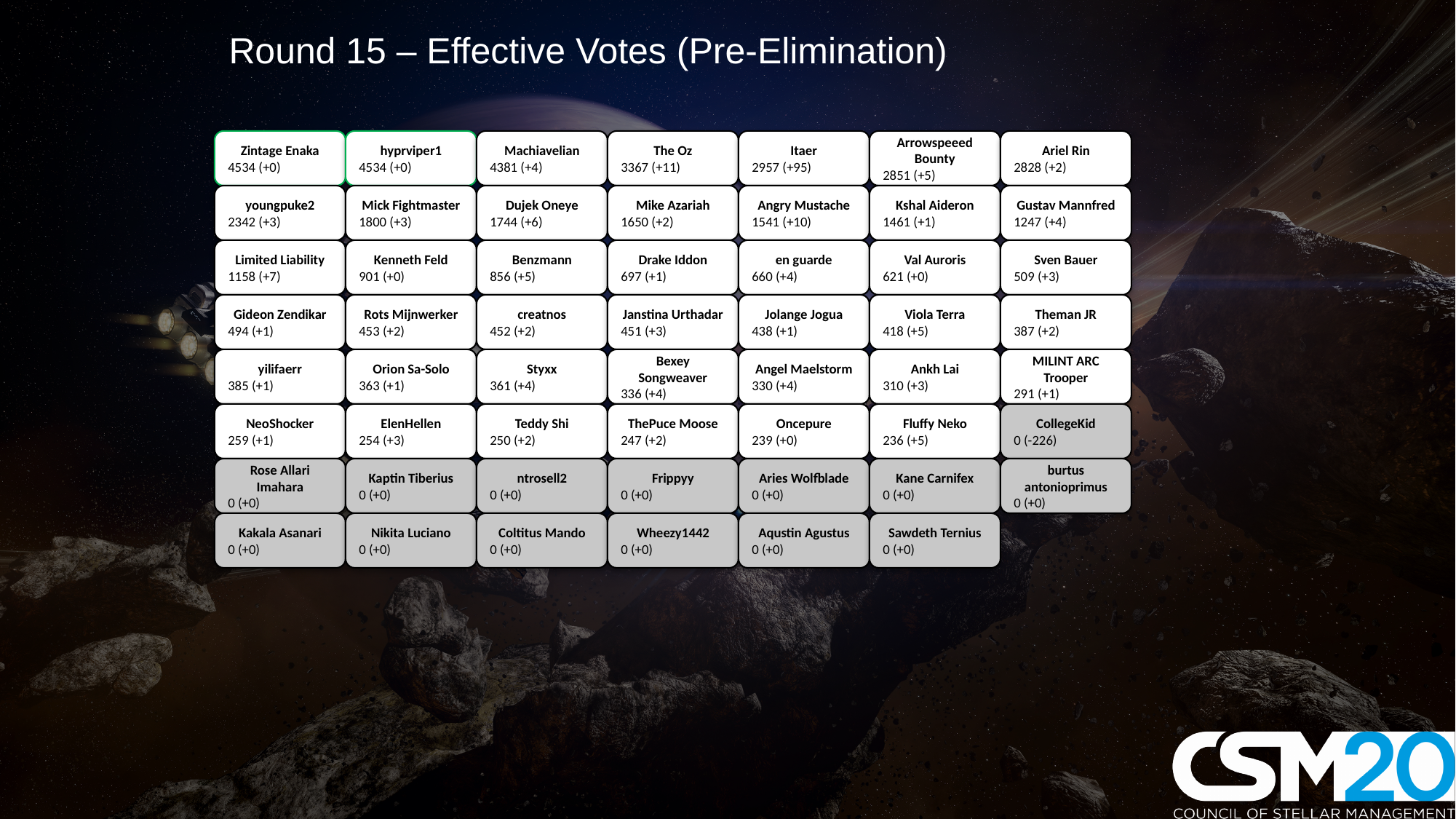

Round 15 – Effective Votes (Pre-Elimination)
Zintage Enaka
4534 (+0)
hyprviper1
4534 (+0)
Machiavelian
4381 (+4)
The Oz
3367 (+11)
Itaer
2957 (+95)
Arrowspeeed Bounty
2851 (+5)
Ariel Rin
2828 (+2)
youngpuke2
2342 (+3)
Mick Fightmaster
1800 (+3)
Dujek Oneye
1744 (+6)
Mike Azariah
1650 (+2)
Angry Mustache
1541 (+10)
Kshal Aideron
1461 (+1)
Gustav Mannfred
1247 (+4)
Limited Liability
1158 (+7)
Kenneth Feld
901 (+0)
Benzmann
856 (+5)
Drake Iddon
697 (+1)
en guarde
660 (+4)
Val Auroris
621 (+0)
Sven Bauer
509 (+3)
Gideon Zendikar
494 (+1)
Rots Mijnwerker
453 (+2)
creatnos
452 (+2)
Janstina Urthadar
451 (+3)
Jolange Jogua
438 (+1)
Viola Terra
418 (+5)
Theman JR
387 (+2)

yilifaerr
385 (+1)
Orion Sa-Solo
363 (+1)
Styxx
361 (+4)
Bexey Songweaver
336 (+4)
Angel Maelstorm
330 (+4)
Ankh Lai
310 (+3)
MILINT ARC Trooper
291 (+1)
NeoShocker
259 (+1)
ElenHellen
254 (+3)
Teddy Shi
250 (+2)
ThePuce Moose
247 (+2)
Oncepure
239 (+0)
Fluffy Neko
236 (+5)
CollegeKid
0 (-226)
Rose Allari Imahara
0 (+0)
Kaptin Tiberius
0 (+0)
ntrosell2
0 (+0)
Frippyy
0 (+0)
Aries Wolfblade
0 (+0)
Kane Carnifex
0 (+0)
burtus antonioprimus
0 (+0)
Kakala Asanari
0 (+0)
Nikita Luciano
0 (+0)
Coltitus Mando
0 (+0)
Wheezy1442
0 (+0)
Aqustin Agustus
0 (+0)
Sawdeth Ternius
0 (+0)
#